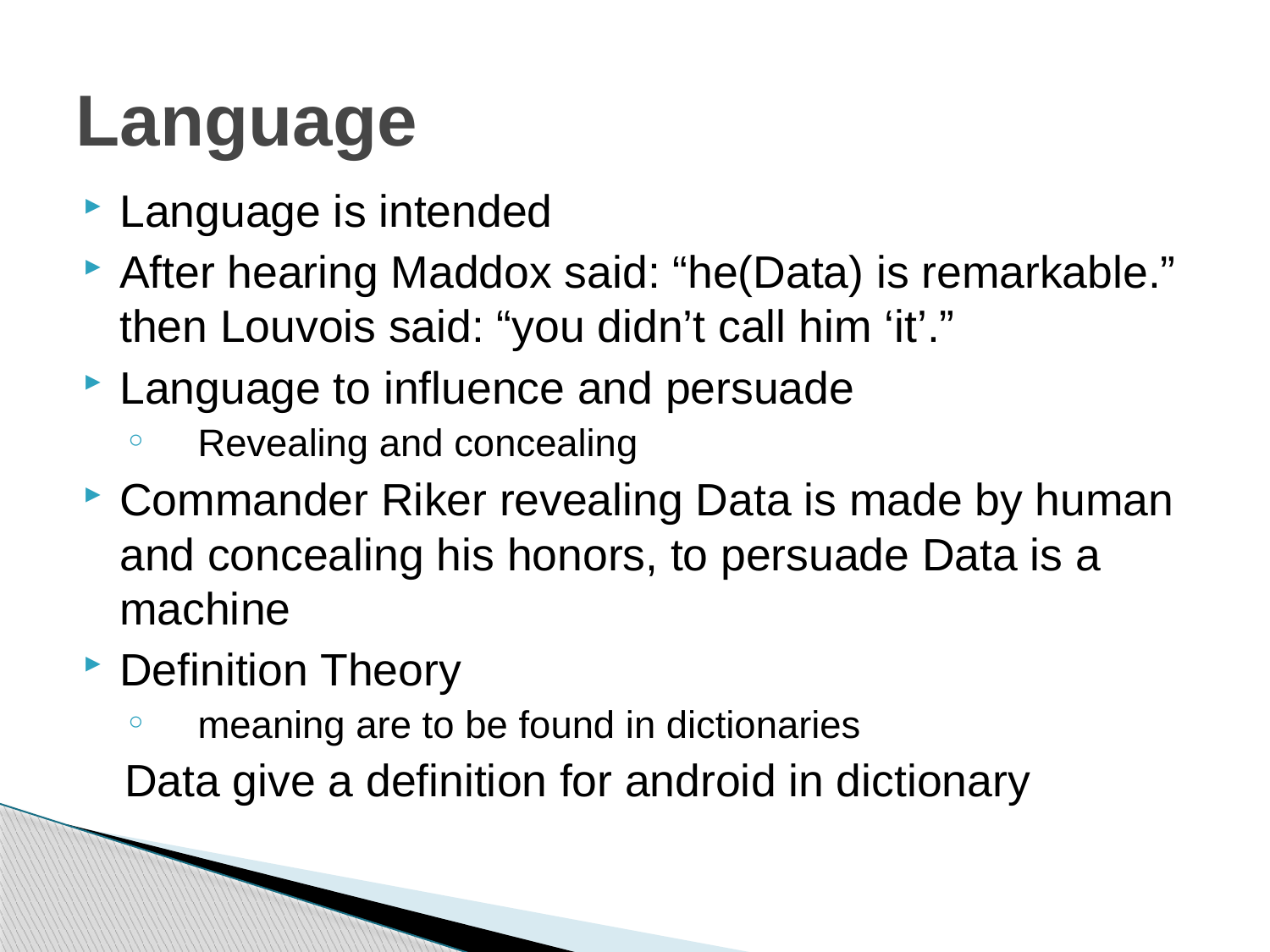

# Language
Language is intended
After hearing Maddox said: “he(Data) is remarkable.” then Louvois said: “you didn’t call him ‘it’.”
Language to influence and persuade
Revealing and concealing
Commander Riker revealing Data is made by human and concealing his honors, to persuade Data is a machine
Definition Theory
meaning are to be found in dictionaries
Data give a definition for android in dictionary